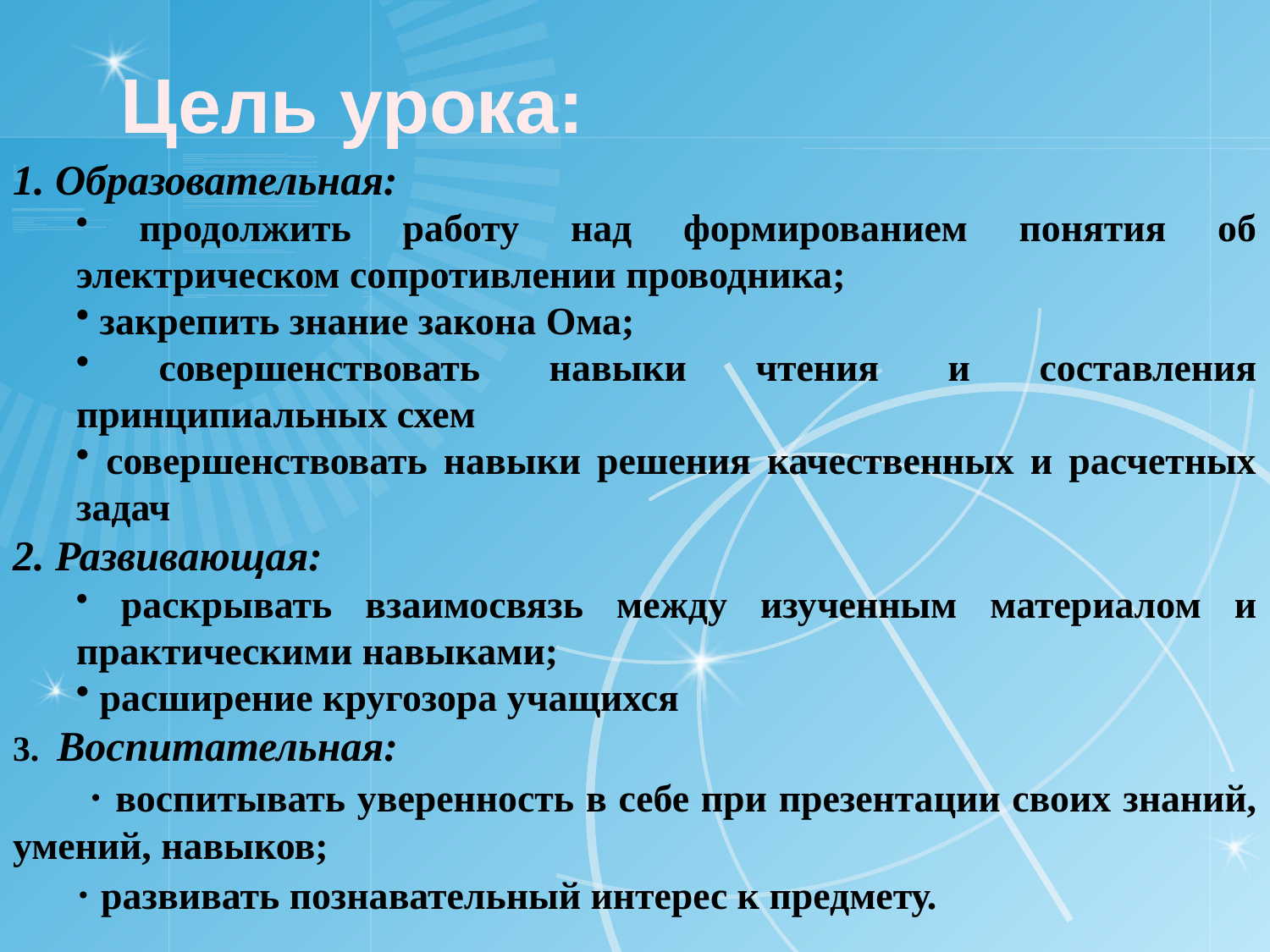

Цель урока:

 Образовательная:
 продолжить работу над формированием понятия об электрическом сопротивлении проводника;
 закрепить знание закона Ома;
 совершенствовать навыки чтения и составления принципиальных схем
 совершенствовать навыки решения качественных и расчетных задач
 Развивающая:
 раскрывать взаимосвязь между изученным материалом и практическими навыками;
 расширение кругозора учащихся
  Воспитательная:
      · воспитывать уверенность в себе при презентации своих знаний, умений, навыков;
      · развивать познавательный интерес к предмету.